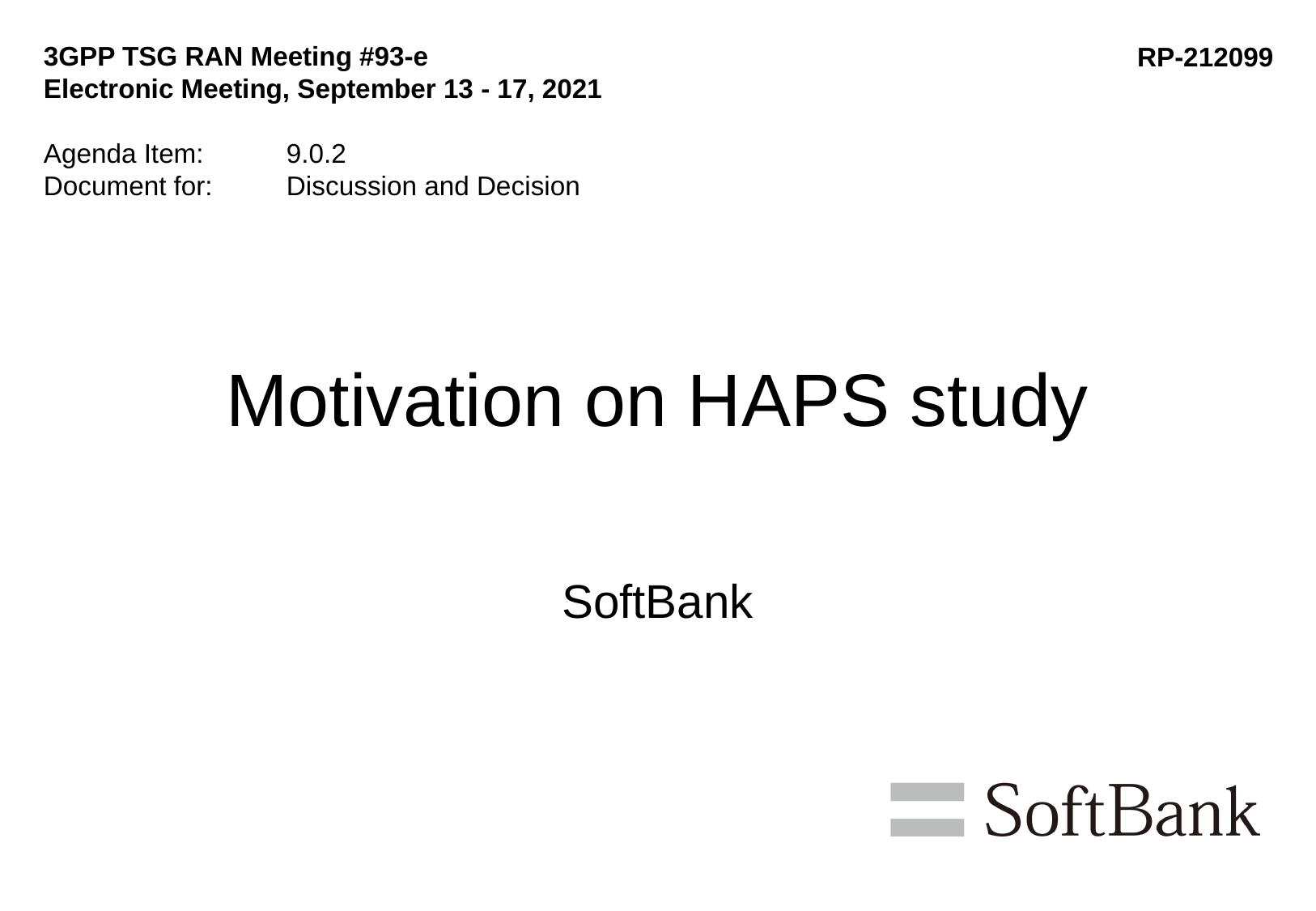

3GPP TSG RAN Meeting #93-e
Electronic Meeting, September 13 - 17, 2021

Agenda Item:	9.0.2
Document for:	Discussion and Decision
RP-212099
# Motivation on HAPS study
SoftBank